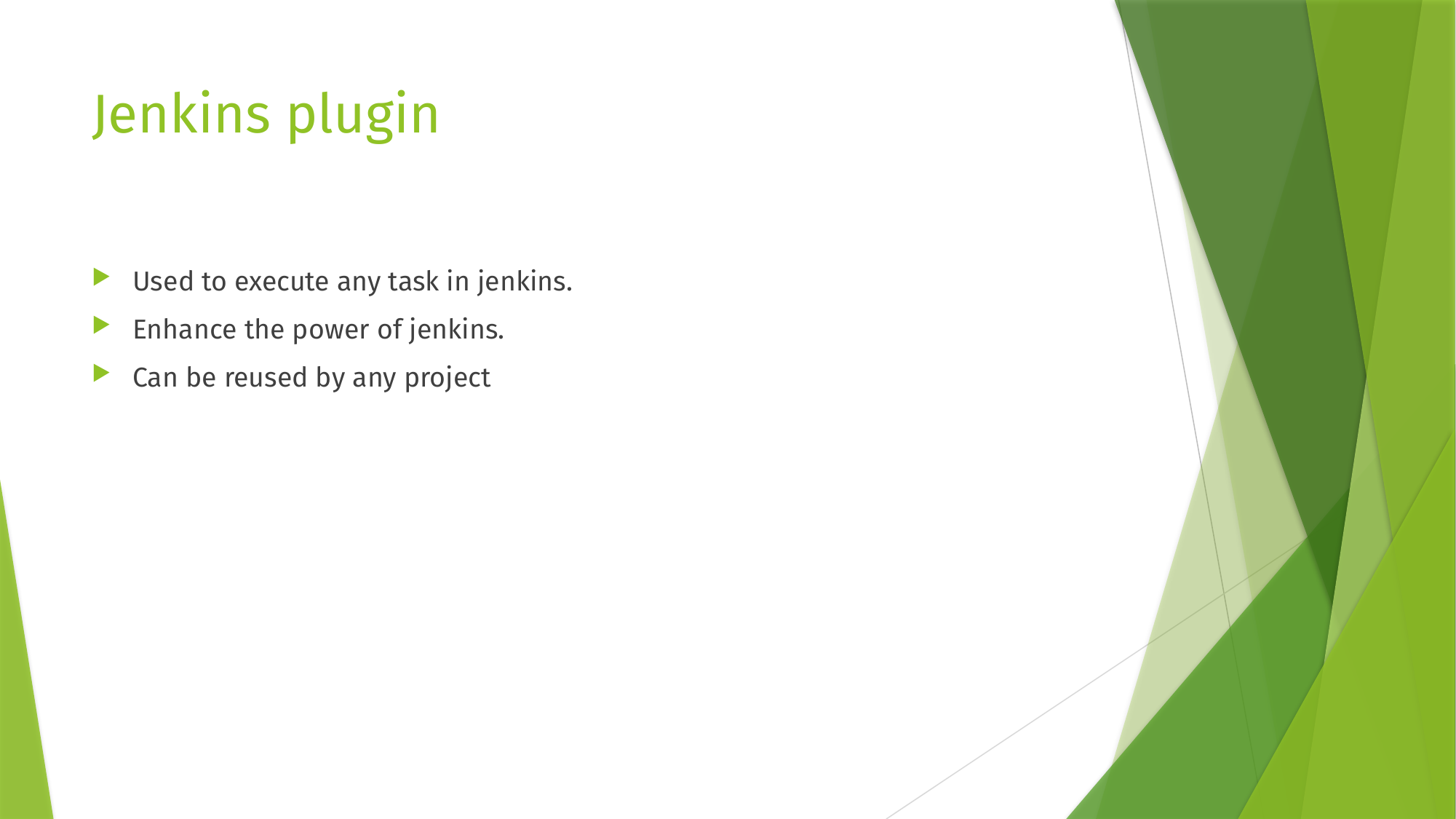

# Jenkins plugin
Used to execute any task in jenkins.
Enhance the power of jenkins.
Can be reused by any project